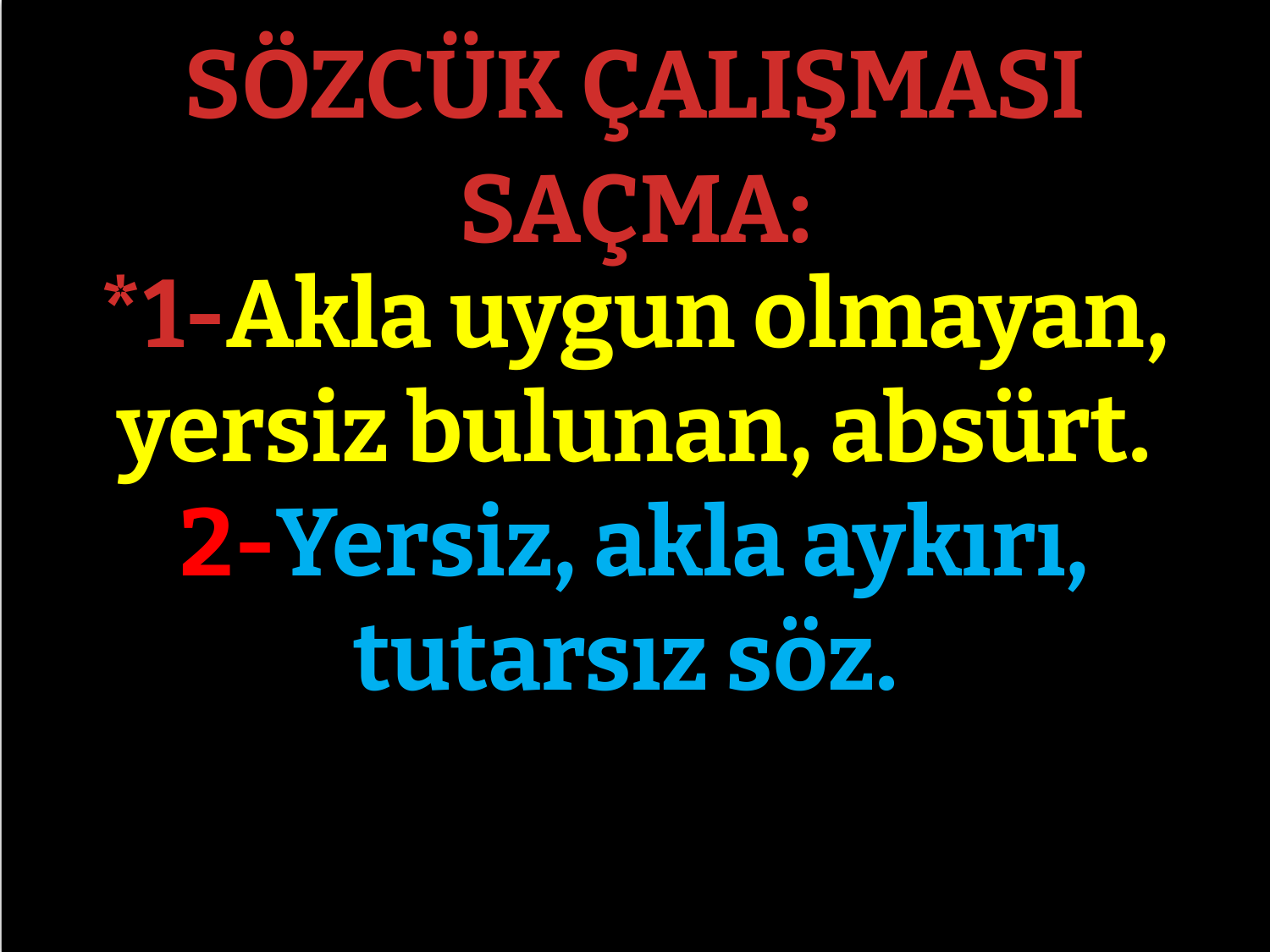

SÖZCÜK ÇALIŞMASI
SAÇMA:
*1-Akla uygun olmayan, yersiz bulunan, absürt.
2-Yersiz, akla aykırı, tutarsız söz.